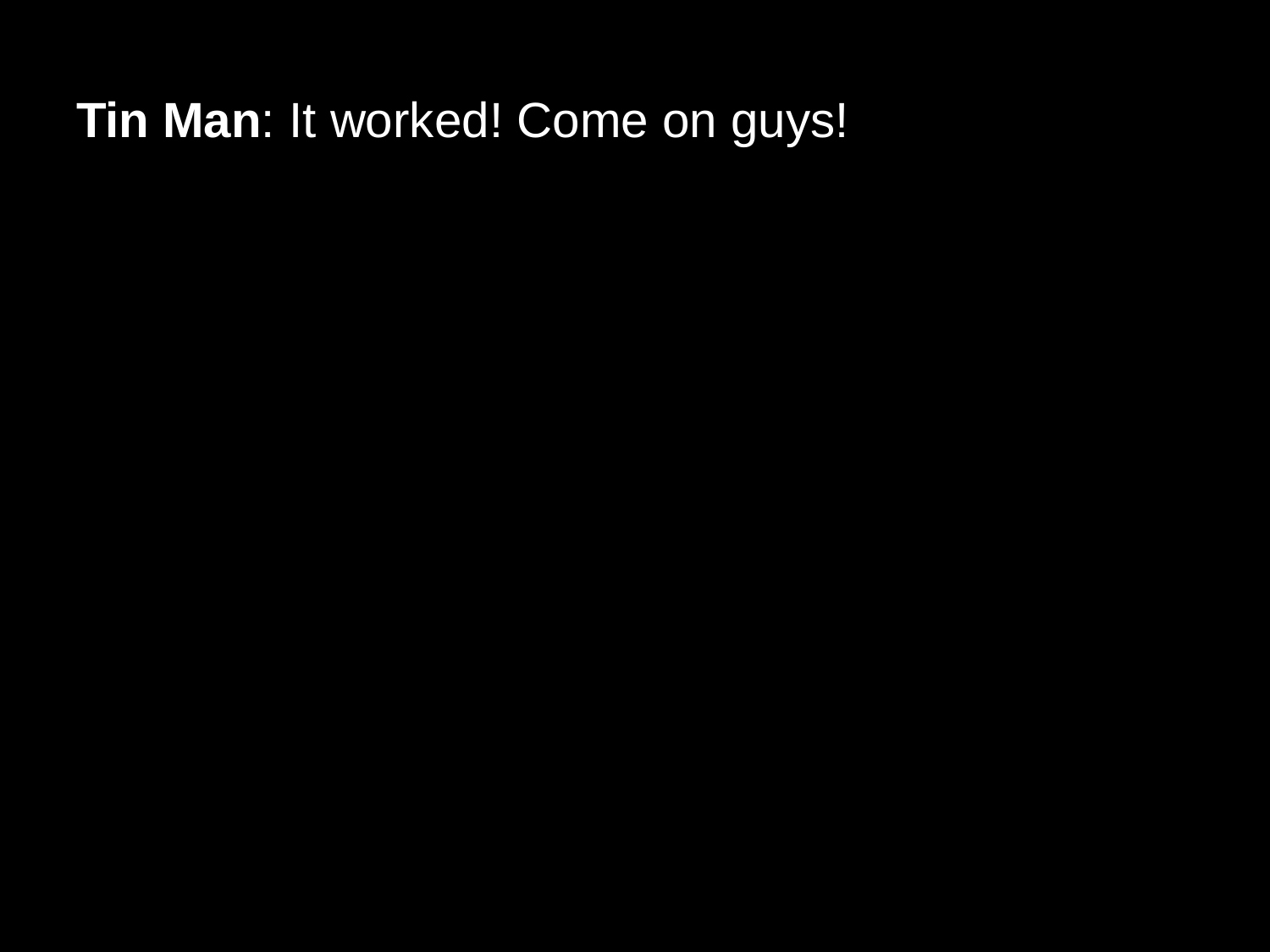

# Tin Man: It worked! Come on guys!